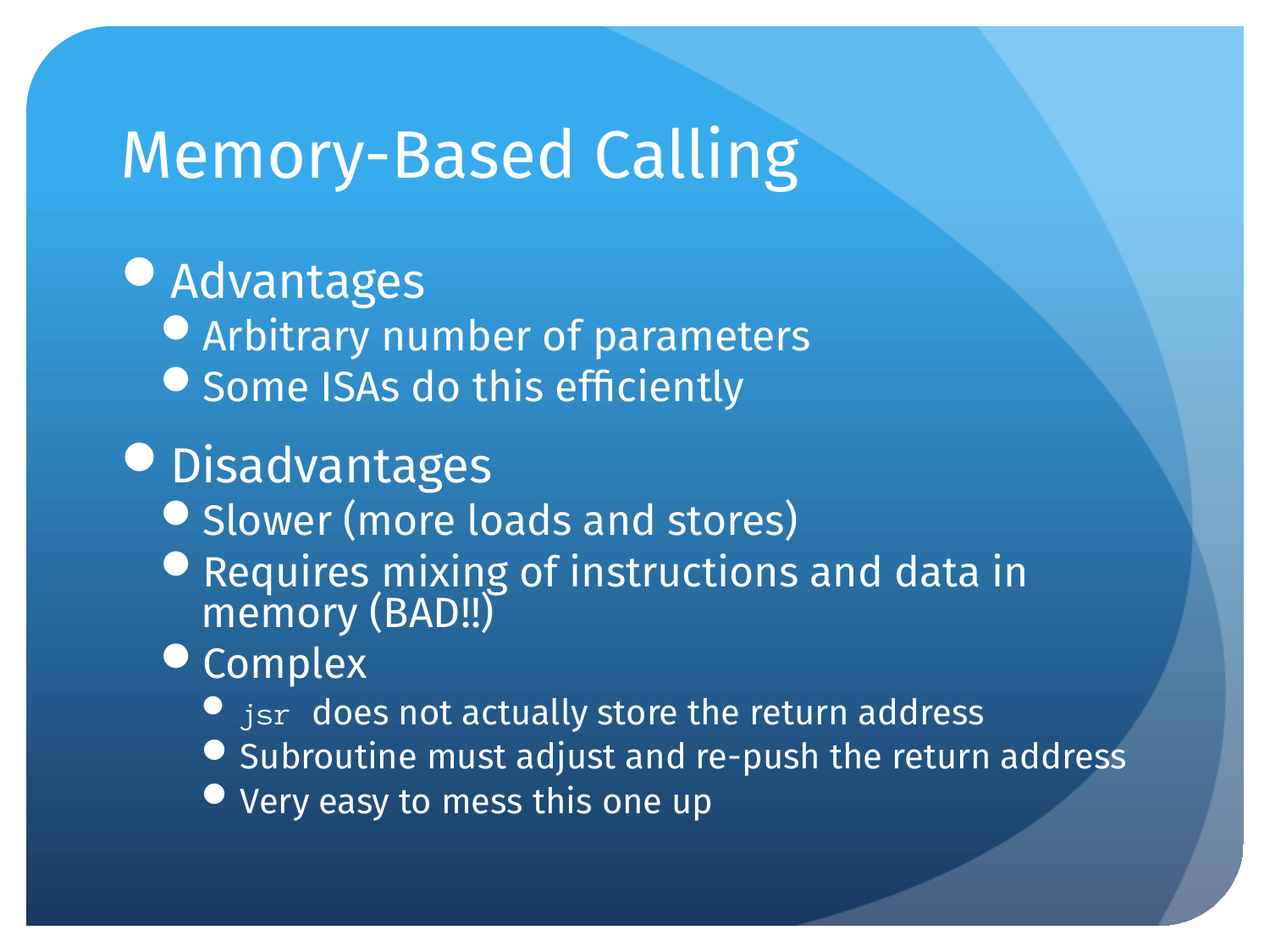

# Memory-Based Calling
Advantages
Arbitrary number of parameters
Some ISAs do this efficiently
Disadvantages
Slower (more loads and stores)
Requires mixing of instructions and data in memory (BAD!!)
Complex
jsr does not actually store the return address
Subroutine must adjust and re-push the return address
Very easy to mess this one up